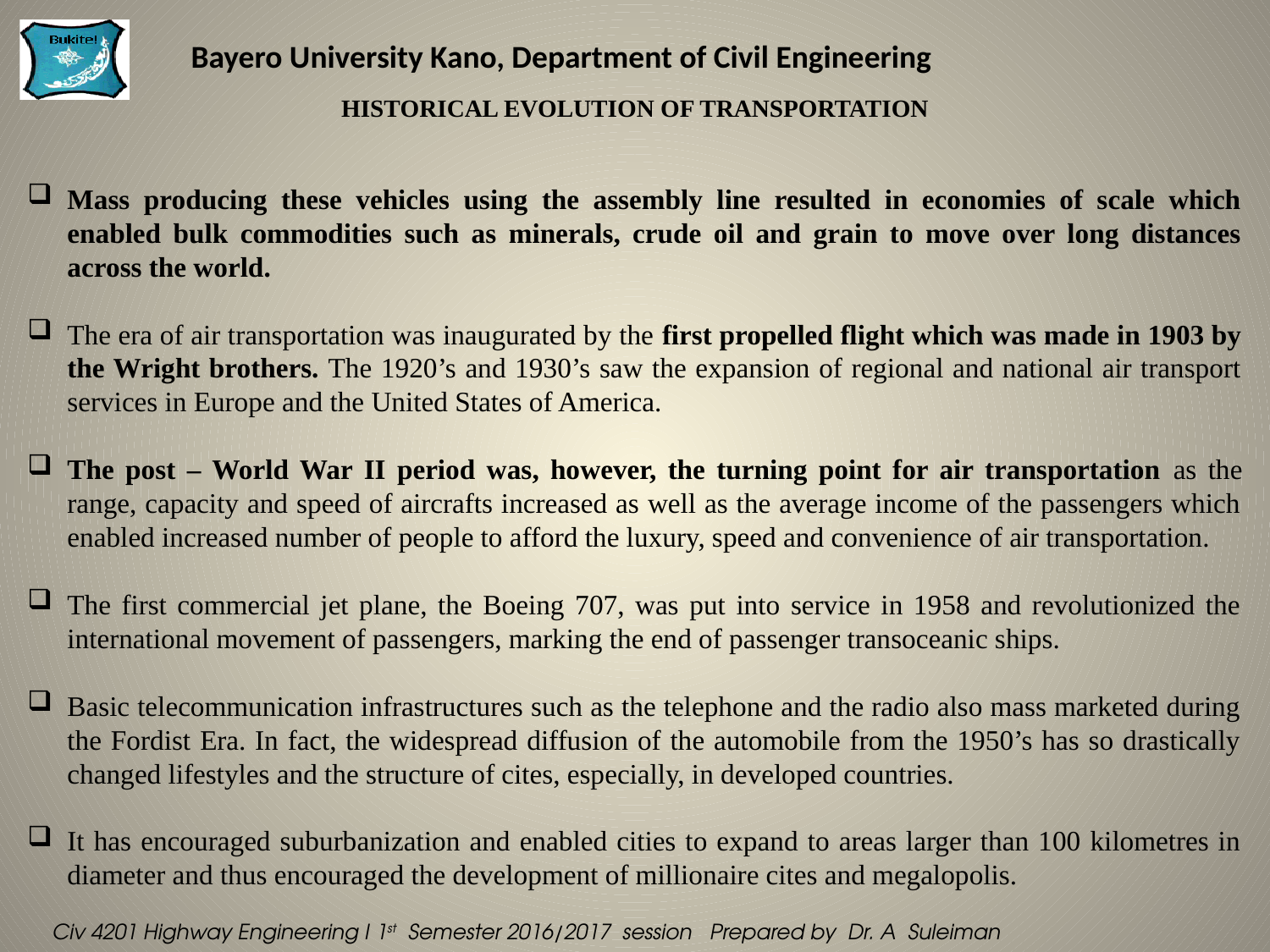

HISTORICAL EVOLUTION OF TRANSPORTATION

Mass producing these vehicles using the assembly line resulted in economies of scale which enabled bulk commodities such as minerals, crude oil and grain to move over long distances across the world.

The era of air transportation was inaugurated by the first propelled flight which was made in 1903 by the Wright brothers. The 1920’s and 1930’s saw the expansion of regional and national air transport services in Europe and the United States of America.

The post – World War II period was, however, the turning point for air transportation as the range, capacity and speed of aircrafts increased as well as the average income of the passengers which enabled increased number of people to afford the luxury, speed and convenience of air transportation.

The first commercial jet plane, the Boeing 707, was put into service in 1958 and revolutionized the international movement of passengers, marking the end of passenger transoceanic ships.

Basic telecommunication infrastructures such as the telephone and the radio also mass marketed during the Fordist Era. In fact, the widespread diffusion of the automobile from the 1950’s has so drastically changed lifestyles and the structure of cites, especially, in developed countries.

It has encouraged suburbanization and enabled cities to expand to areas larger than 100 kilometres in diameter and thus encouraged the development of millionaire cites and megalopolis.